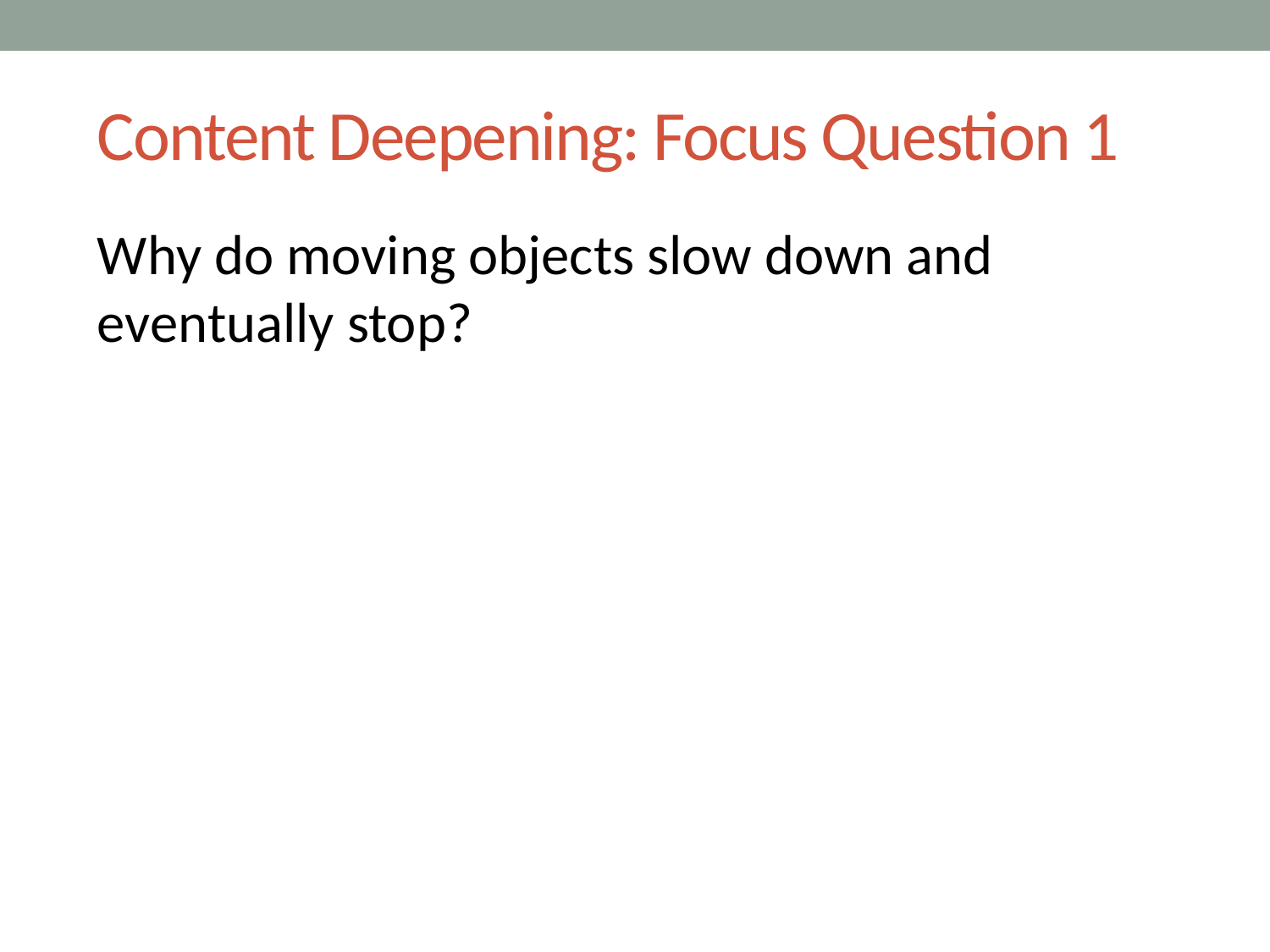

# Content Deepening: Focus Question 1
Why do moving objects slow down and eventually stop?